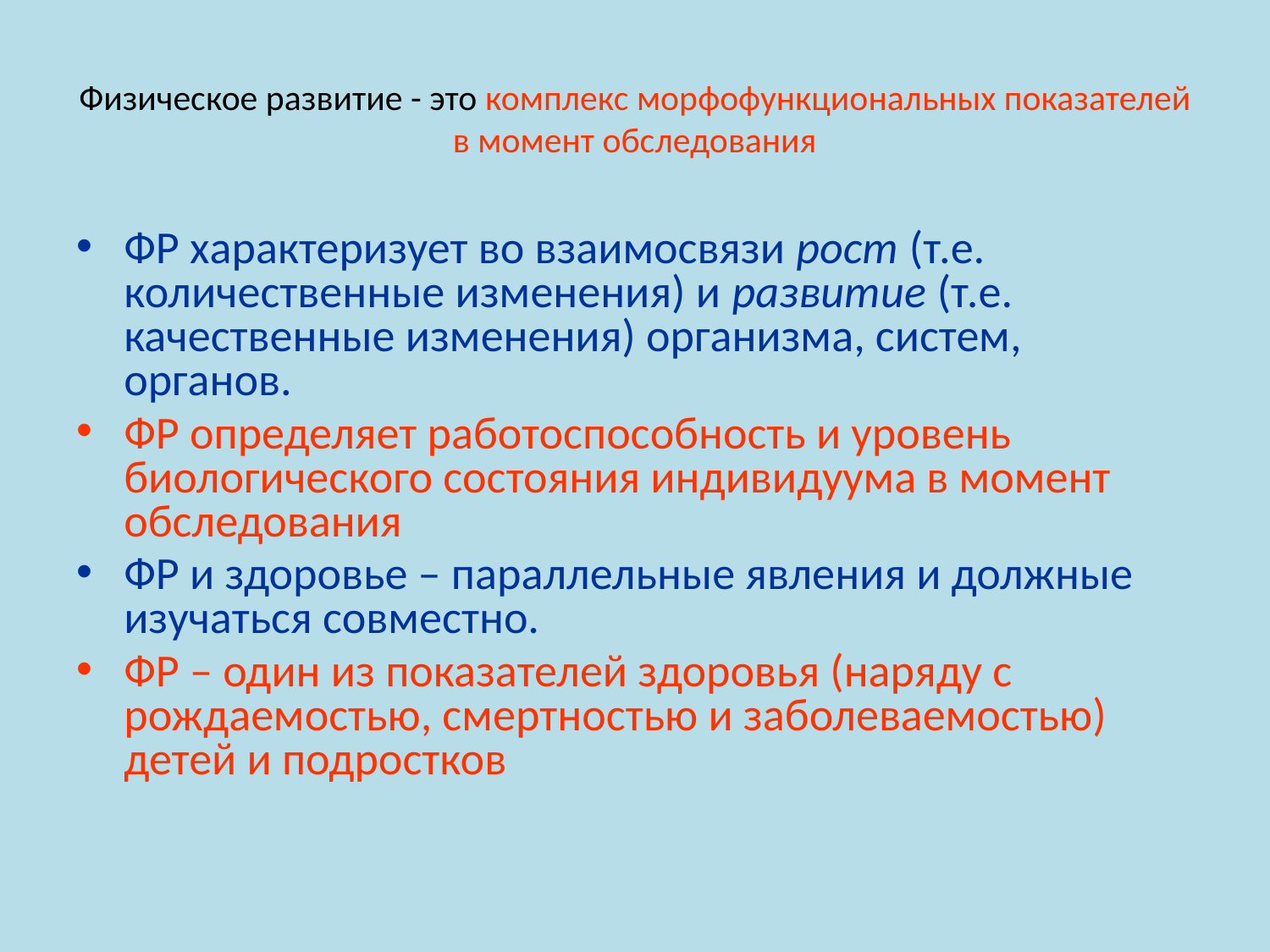

# Физическое развитие - это комплекс морфофункциональных показателей в момент обследования
ФР характеризует во взаимосвязи рост (т.е. количественные изменения) и развитие (т.е. качественные изменения) организма, систем, органов.
ФР определяет работоспособность и уровень биологического состояния индивидуума в момент обследования
ФР и здоровье – параллельные явления и должные изучаться совместно.
ФР – один из показателей здоровья (наряду с рождаемостью, смертностью и заболеваемостью) детей и подростков